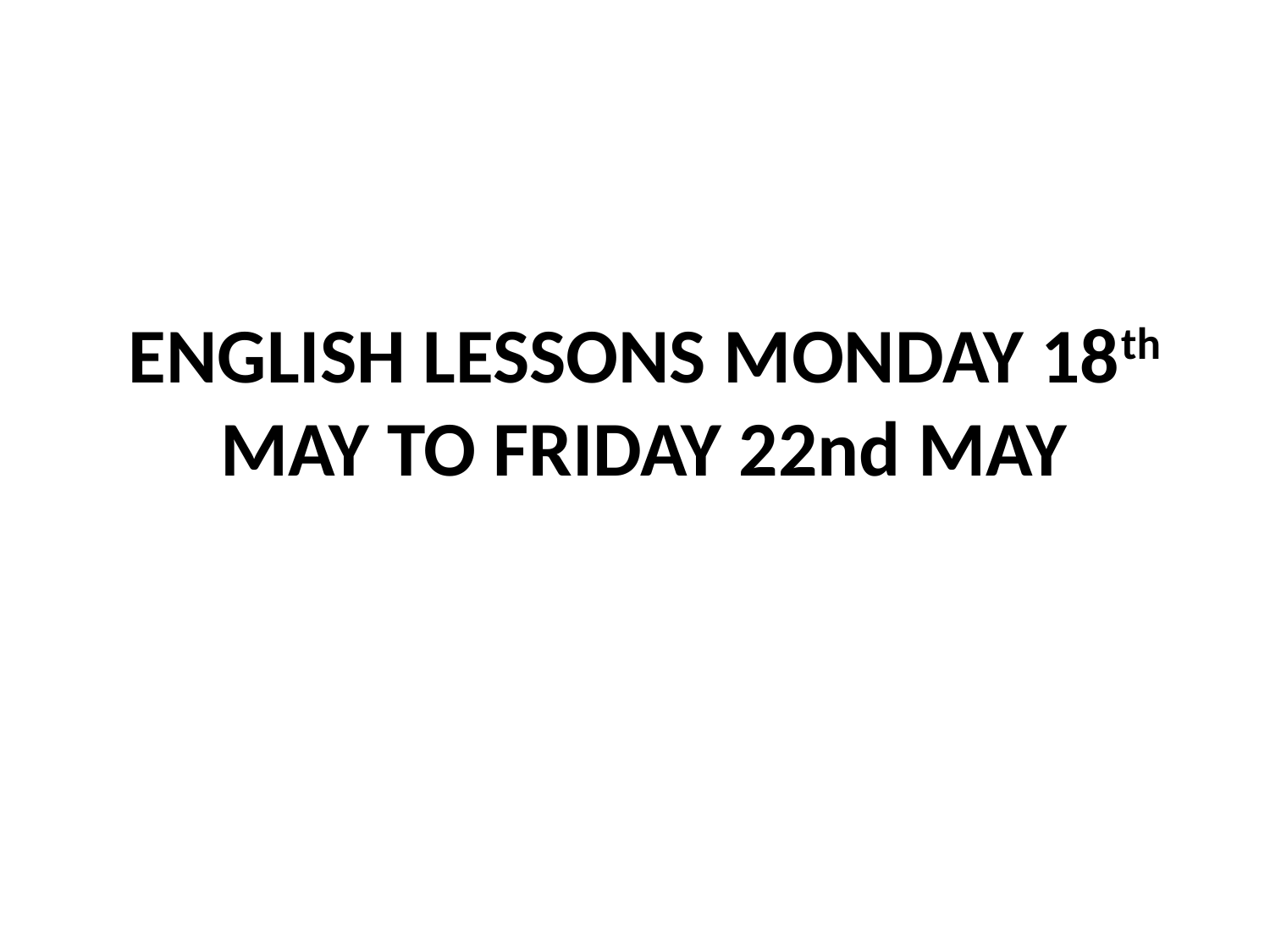

# ENGLISH LESSONS MONDAY 18th MAY TO FRIDAY 22nd MAY